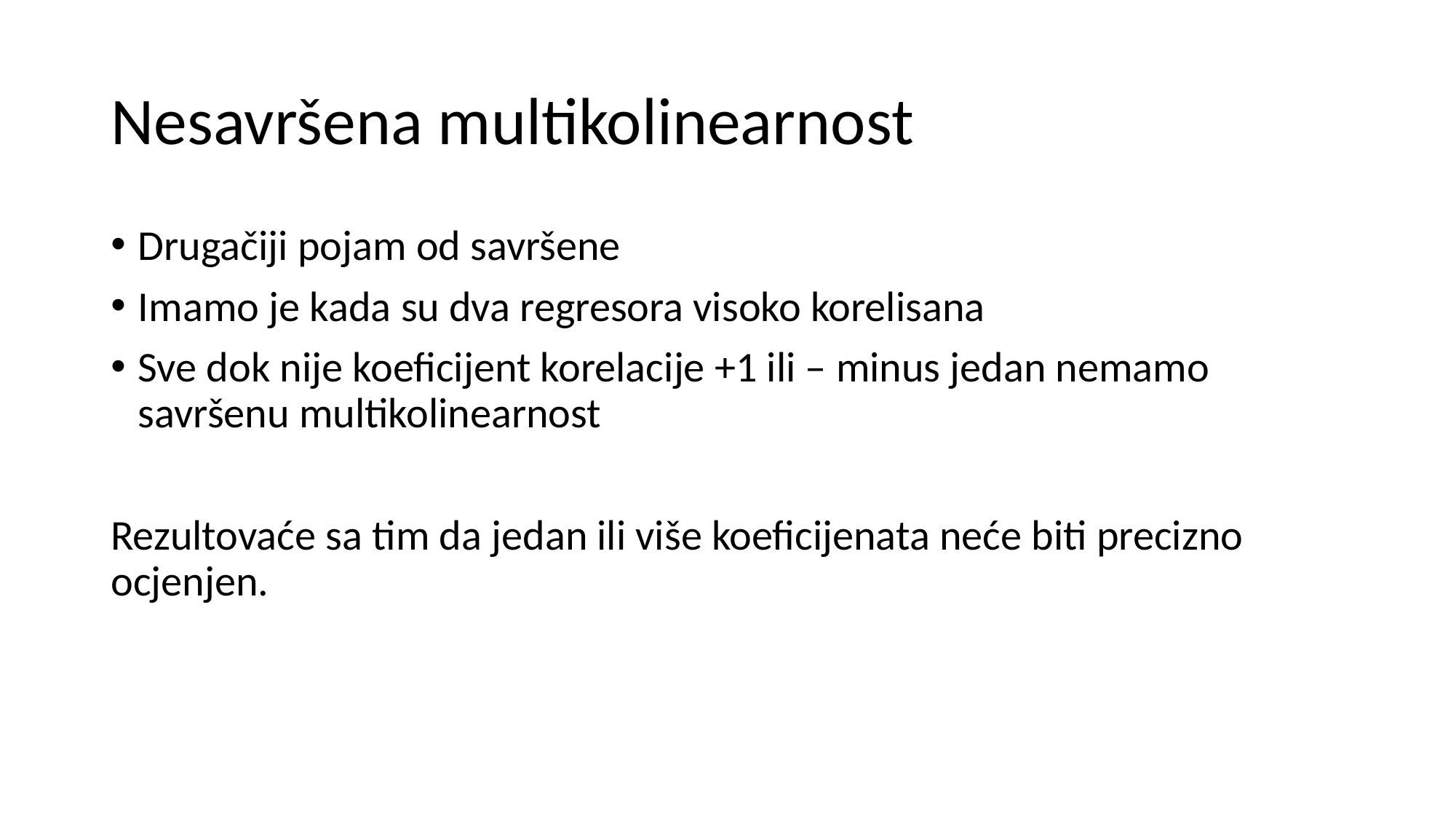

# Nesavršena multikolinearnost
Drugačiji pojam od savršene
Imamo je kada su dva regresora visoko korelisana
Sve dok nije koeficijent korelacije +1 ili – minus jedan nemamo savršenu multikolinearnost

Rezultovaće sa tim da jedan ili više koeficijenata neće biti precizno ocjenjen.